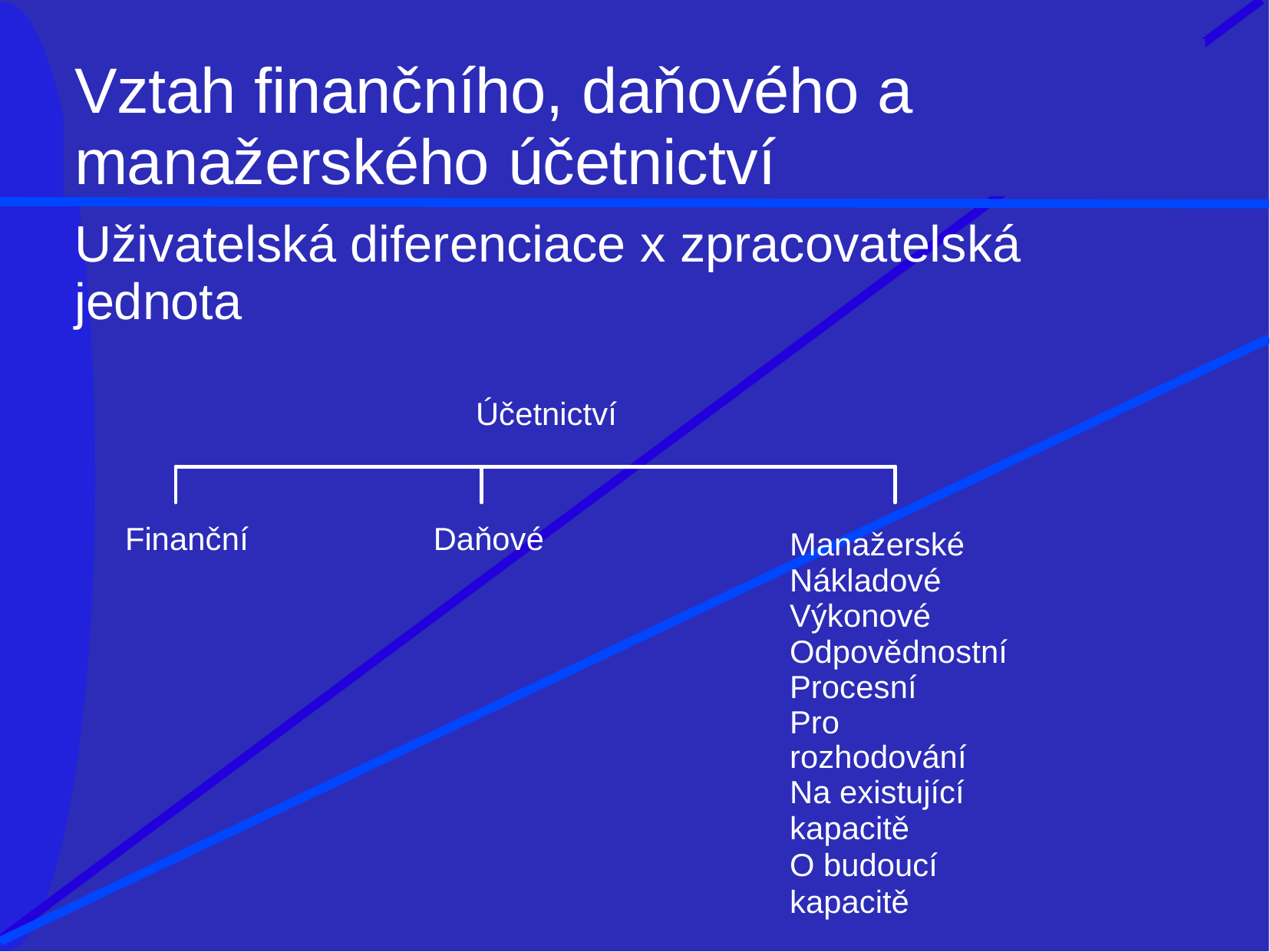

# Vztah finančního, daňového a
manažerského účetnictví
Uživatelská diferenciace x zpracovatelská
jednota
Účetnictví

Finanční
Daňové
Manažerské Nákladové Výkonové Odpovědnostní Procesní
Pro rozhodování
Na existující kapacitě
O budoucí kapacitě